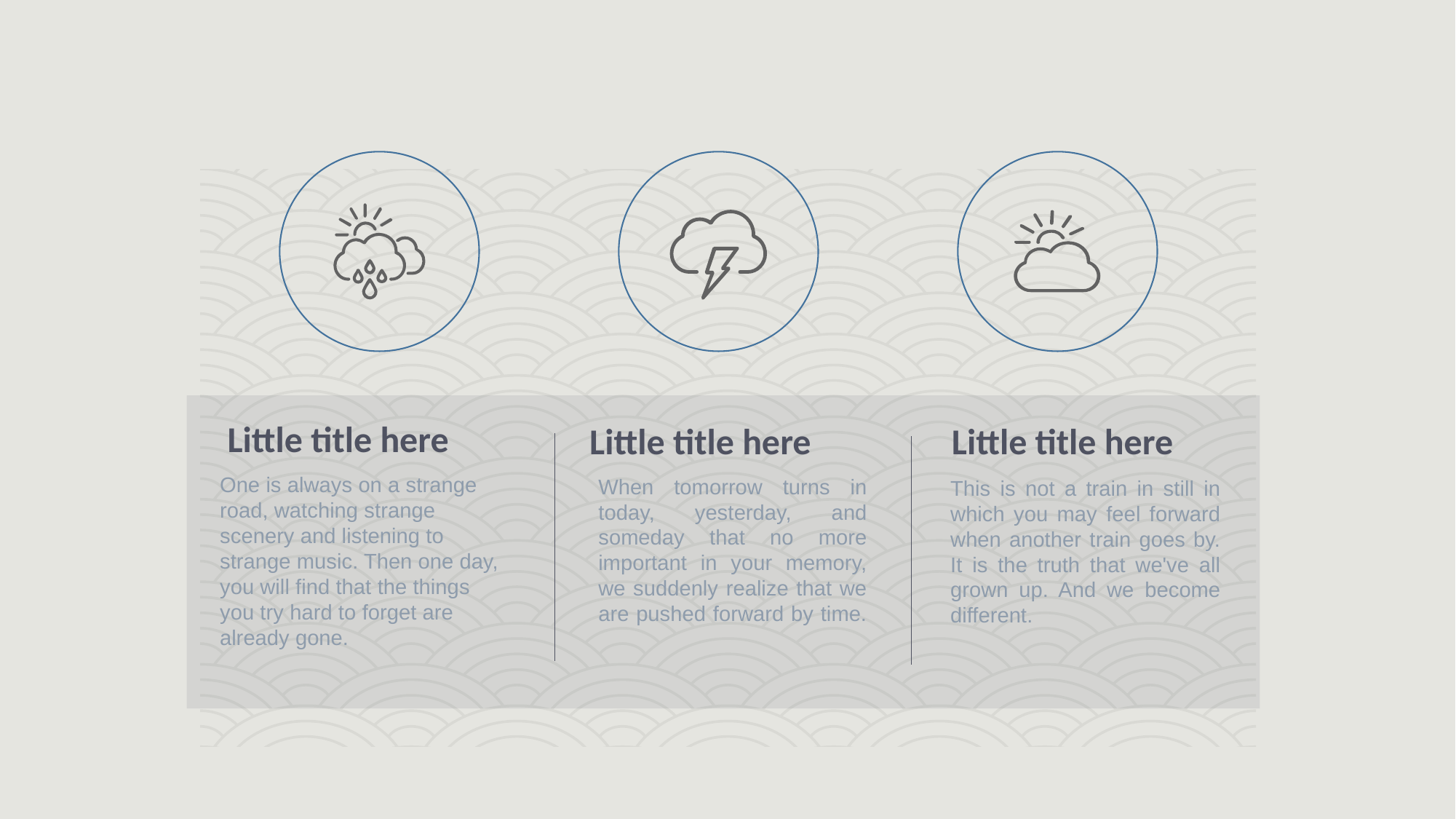

Little title here
Little title here
Little title here
One is always on a strange road, watching strange scenery and listening to strange music. Then one day, you will find that the things you try hard to forget are already gone.
When tomorrow turns in today, yesterday, and someday that no more important in your memory, we suddenly realize that we are pushed forward by time.
This is not a train in still in which you may feel forward when another train goes by. It is the truth that we've all grown up. And we become different.